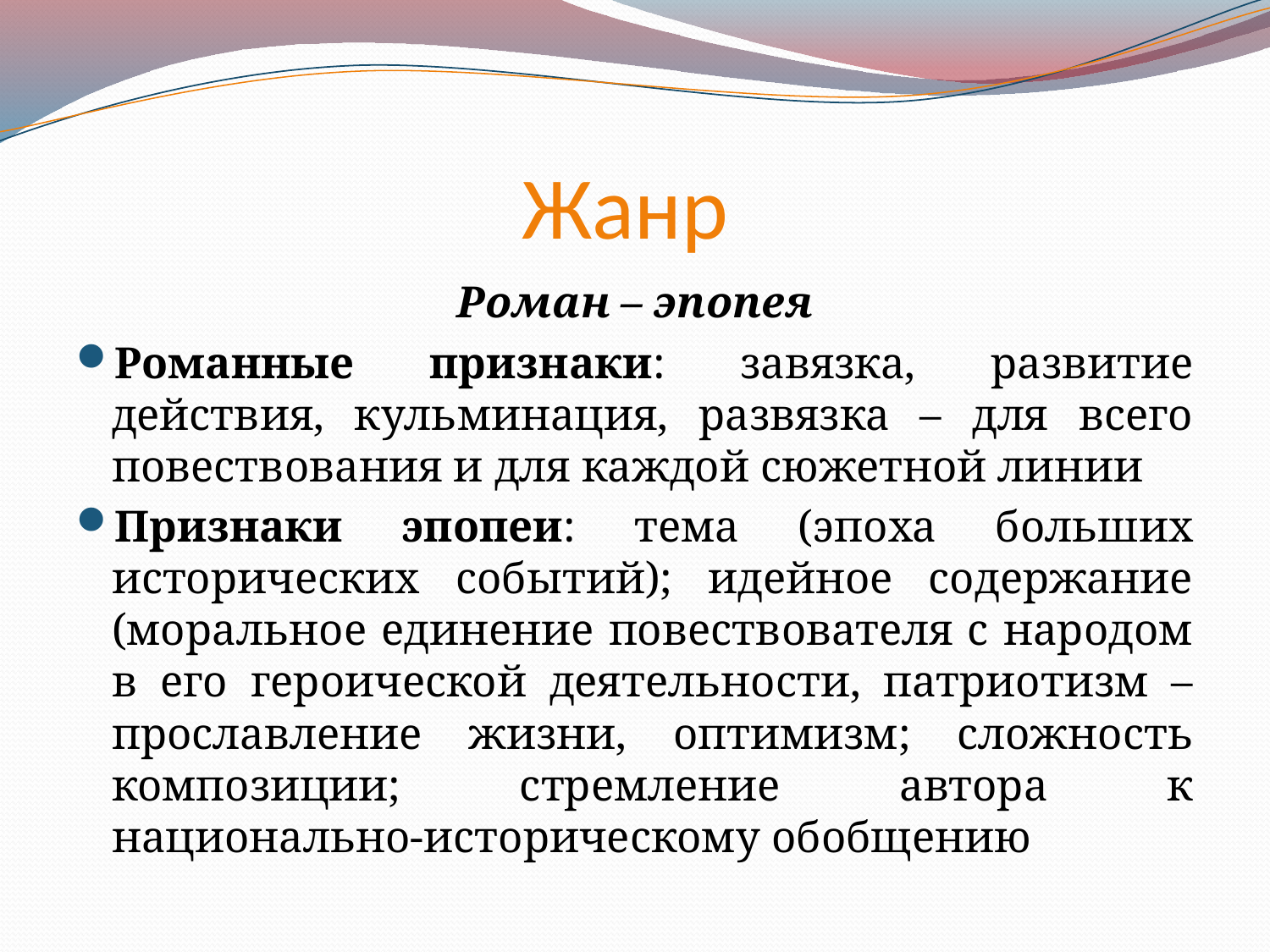

# Жанр
Роман – эпопея
Романные признаки: завязка, развитие действия, кульминация, развязка – для всего повествования и для каждой сюжетной линии
Признаки эпопеи: тема (эпоха больших исторических событий); идейное содержание (моральное единение повествователя с народом в его героической деятельности, патриотизм – прославление жизни, оптимизм; сложность композиции; стремление автора к национально-историческому обобщению